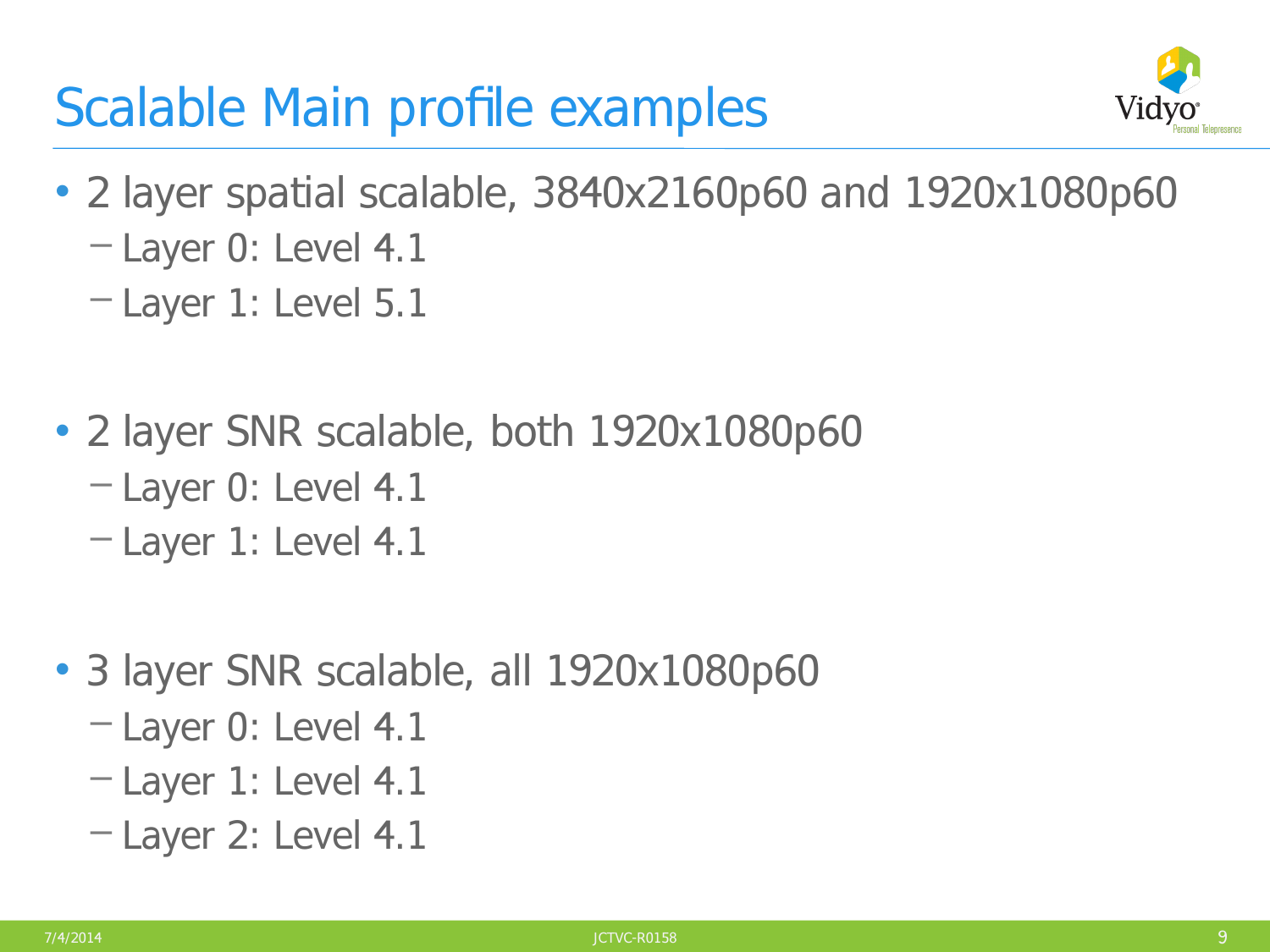

# Scalable Main profile examples
2 layer spatial scalable, 3840x2160p60 and 1920x1080p60
Layer 0: Level 4.1
Layer 1: Level 5.1

2 layer SNR scalable, both 1920x1080p60
Layer 0: Level 4.1
Layer 1: Level 4.1

3 layer SNR scalable, all 1920x1080p60
Layer 0: Level 4.1
Layer 1: Level 4.1
Layer 2: Level 4.1